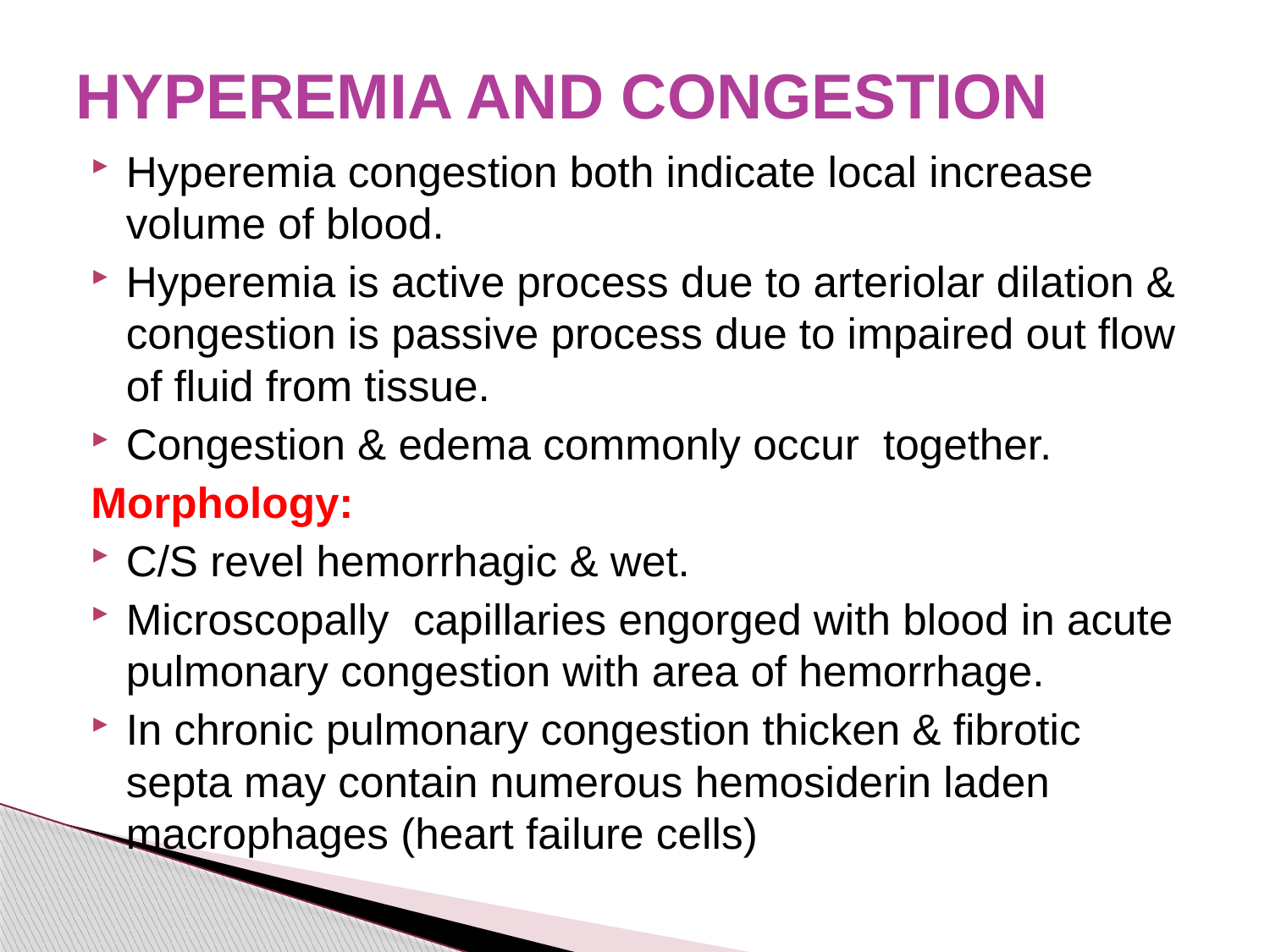

# HYPEREMIA AND CONGESTION
Hyperemia congestion both indicate local increase volume of blood.
Hyperemia is active process due to arteriolar dilation & congestion is passive process due to impaired out flow of fluid from tissue.
Congestion & edema commonly occur  together.
Morphology:
C/S revel hemorrhagic & wet.
Microscopally  capillaries engorged with blood in acute pulmonary congestion with area of hemorrhage.
In chronic pulmonary congestion thicken & fibrotic septa may contain numerous hemosiderin laden macrophages (heart failure cells)